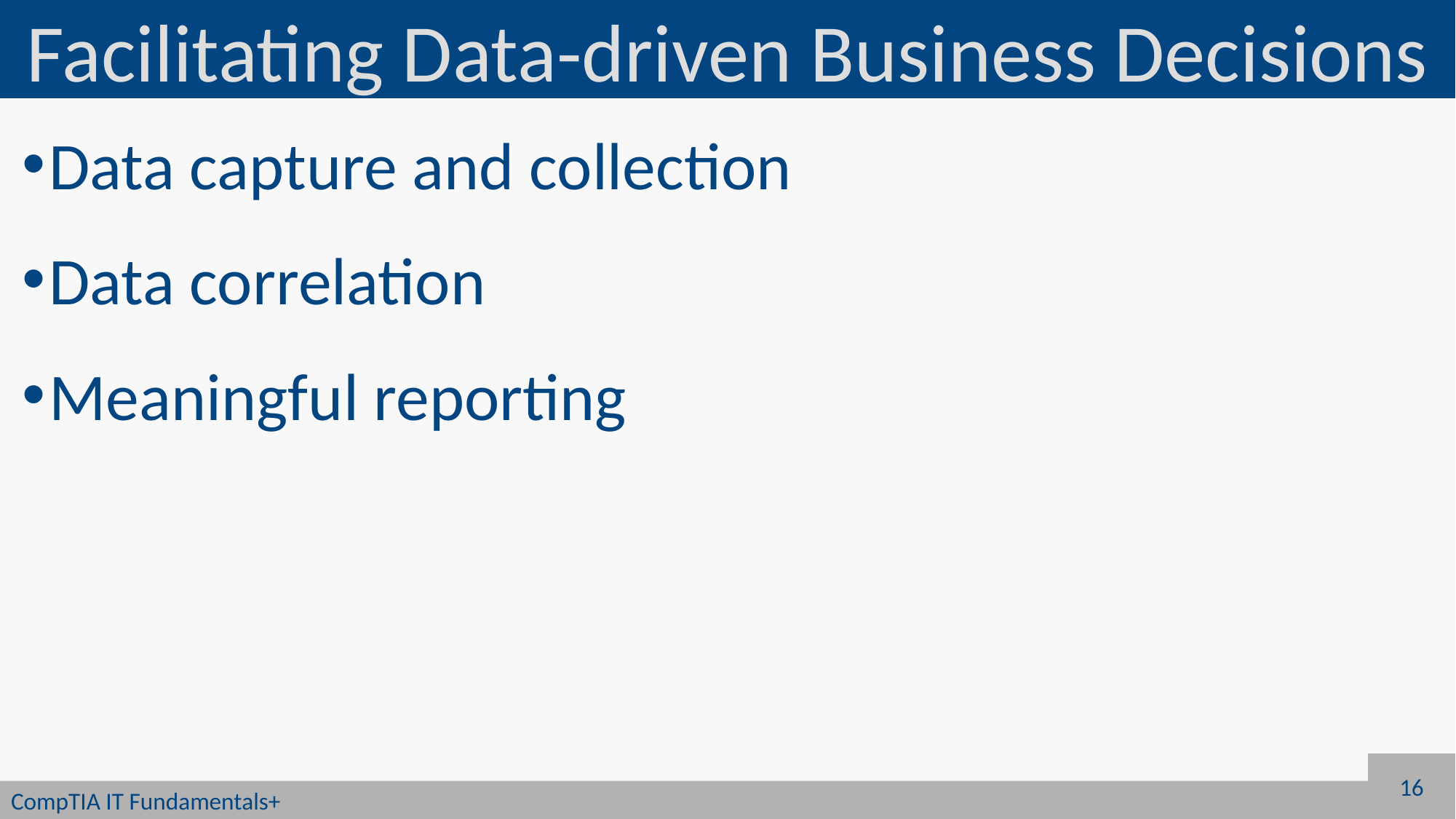

# Facilitating Data-driven Business Decisions
Data capture and collection
Data correlation
Meaningful reporting

16
CompTIA IT Fundamentals+